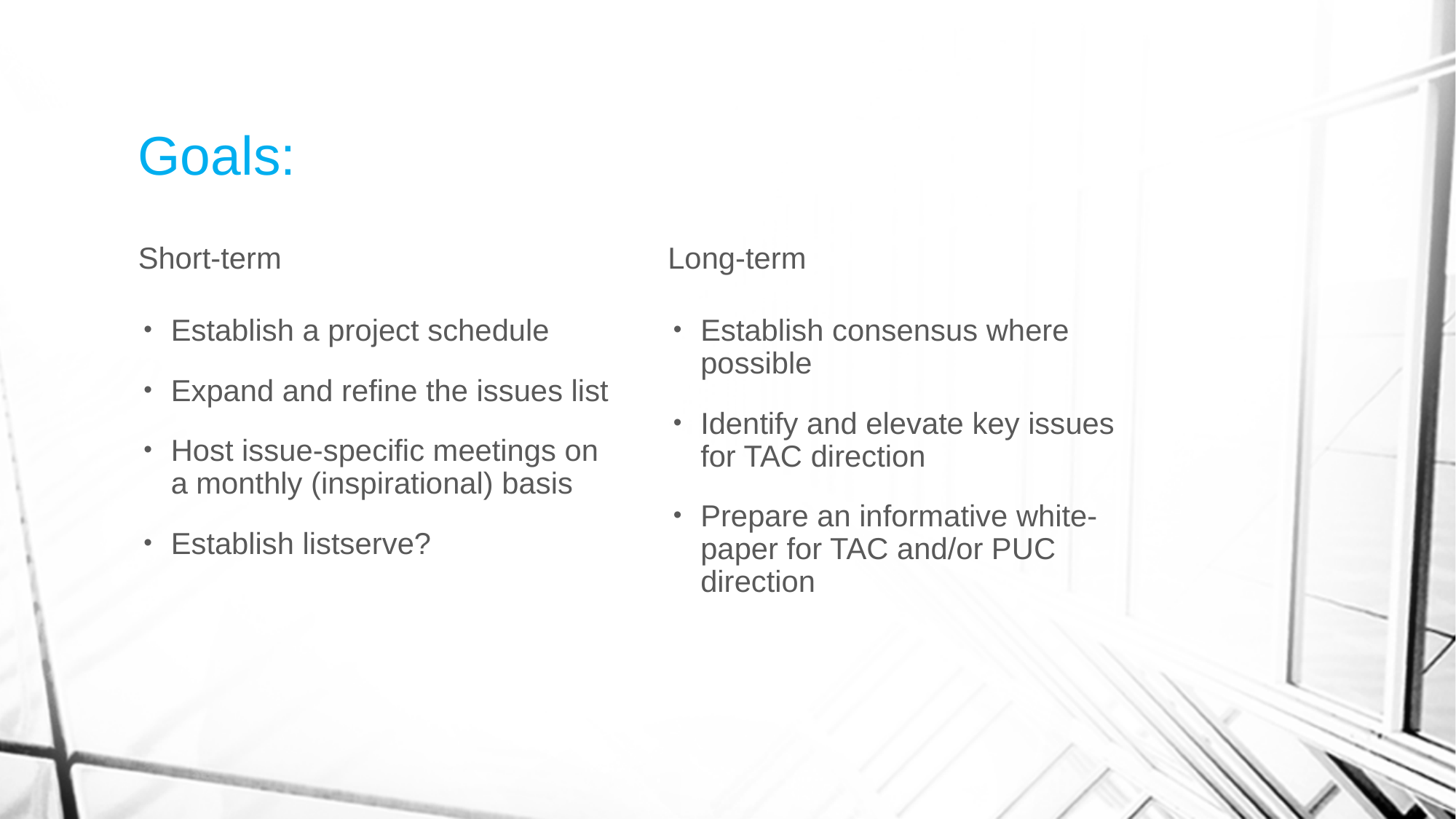

# Goals:
Short-term
Long-term
Establish a project schedule
Expand and refine the issues list
Host issue-specific meetings on a monthly (inspirational) basis
Establish listserve?
Establish consensus where possible
Identify and elevate key issues for TAC direction
Prepare an informative white-paper for TAC and/or PUC direction